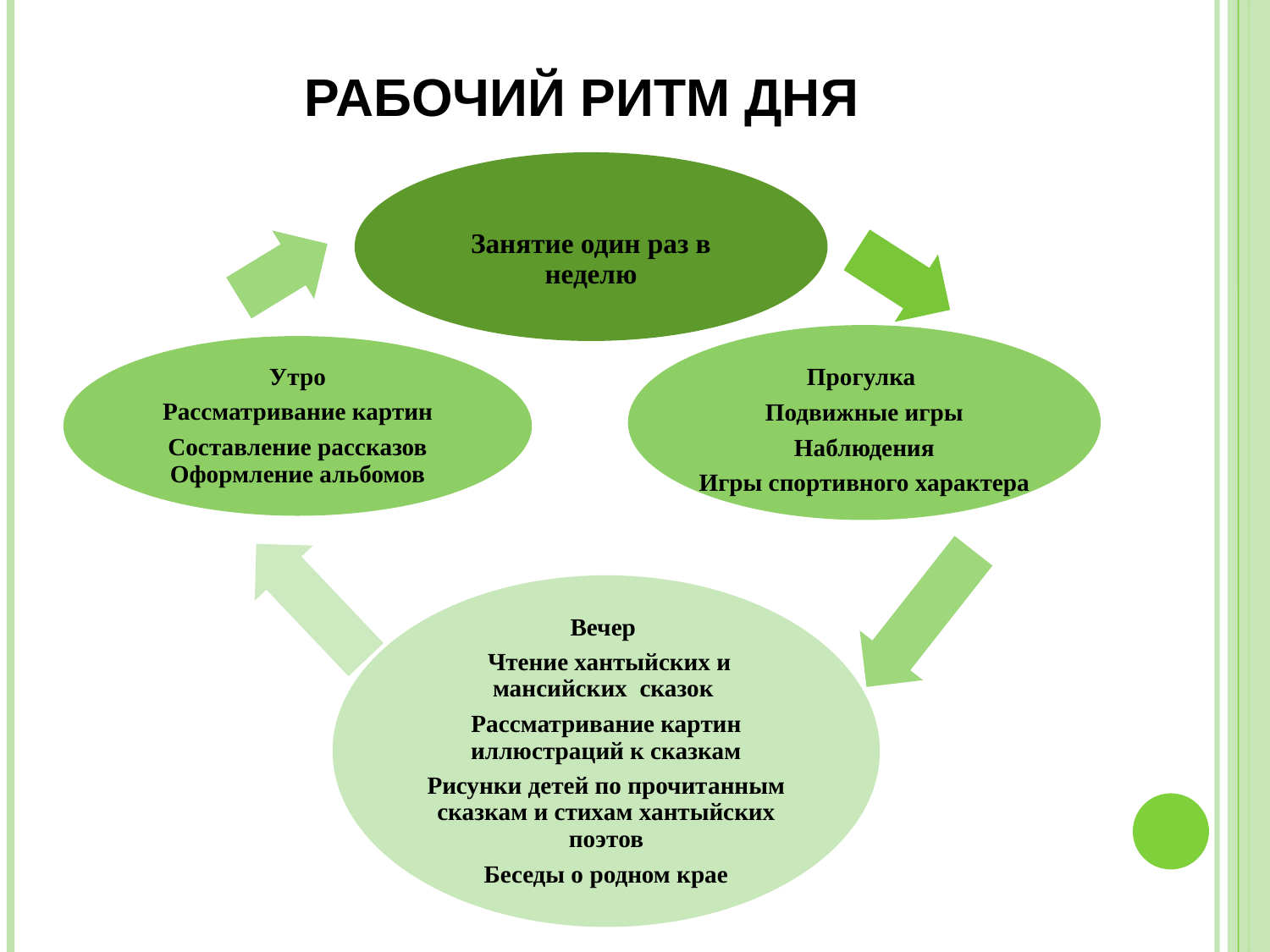

# Рабочий ритм дня

Занятие один раз в неделю

Прогулка
Подвижные игры
Наблюдения
Игры спортивного характера

Вечер
 Чтение хантыйских и мансийских  сказок
Рассматривание картин иллюстраций к сказкам
Рисунки детей по прочитанным сказкам и стихам хантыйских поэтов
Беседы о родном крае

Утро
Рассматривание картин
Составление рассказов Оформление альбомов